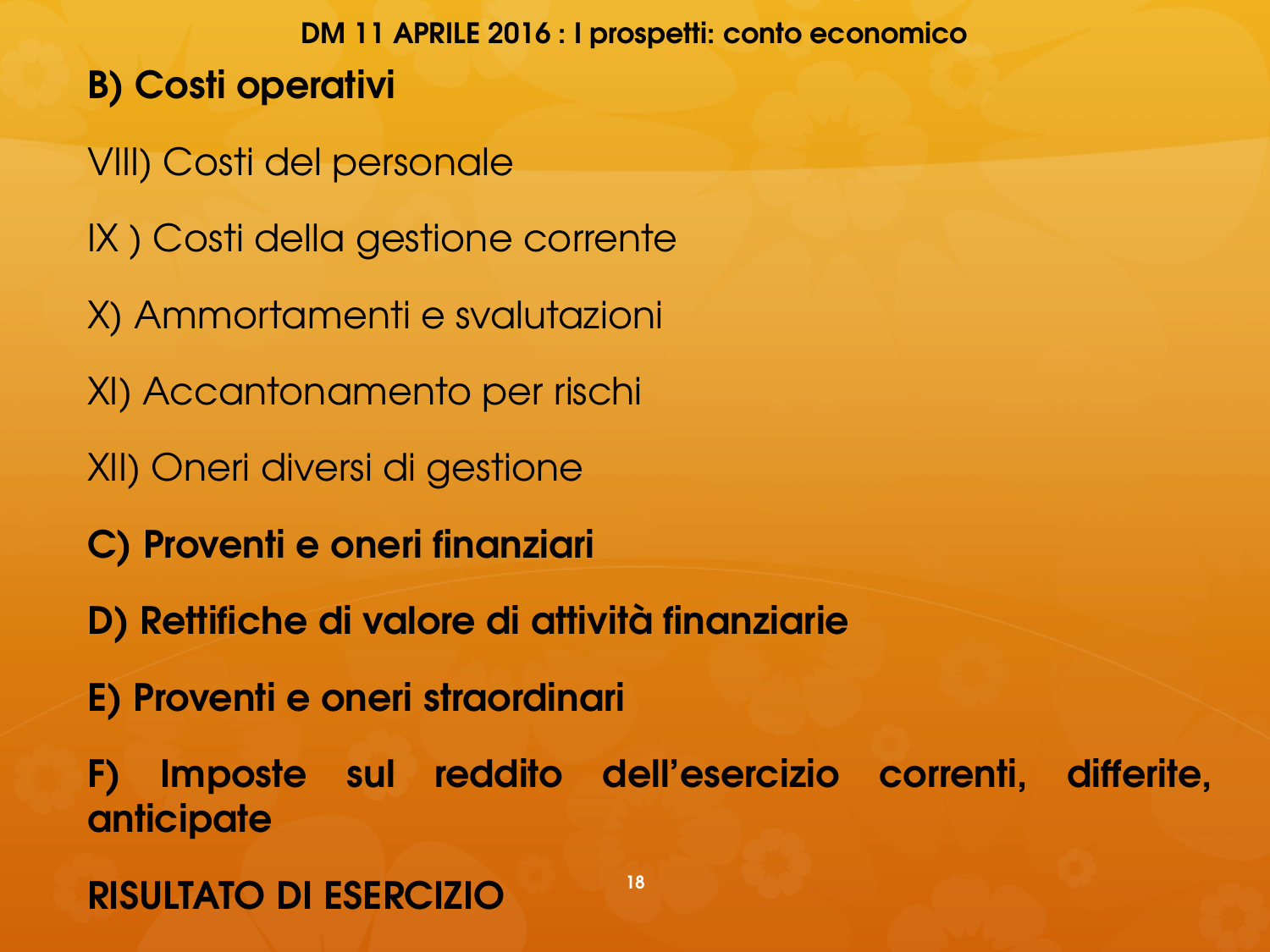

# DM 11 APRILE 2016 : I prospetti: conto economico
B) Costi operativi
VIII) Costi del personale
IX ) Costi della gestione corrente
X) Ammortamenti e svalutazioni
XI) Accantonamento per rischi
XII) Oneri diversi di gestione
C) Proventi e oneri finanziari
D) Rettifiche di valore di attività finanziarie
E) Proventi e oneri straordinari
F) Imposte sul reddito dell’esercizio correnti, differite, anticipate
RISULTATO DI ESERCIZIO

18